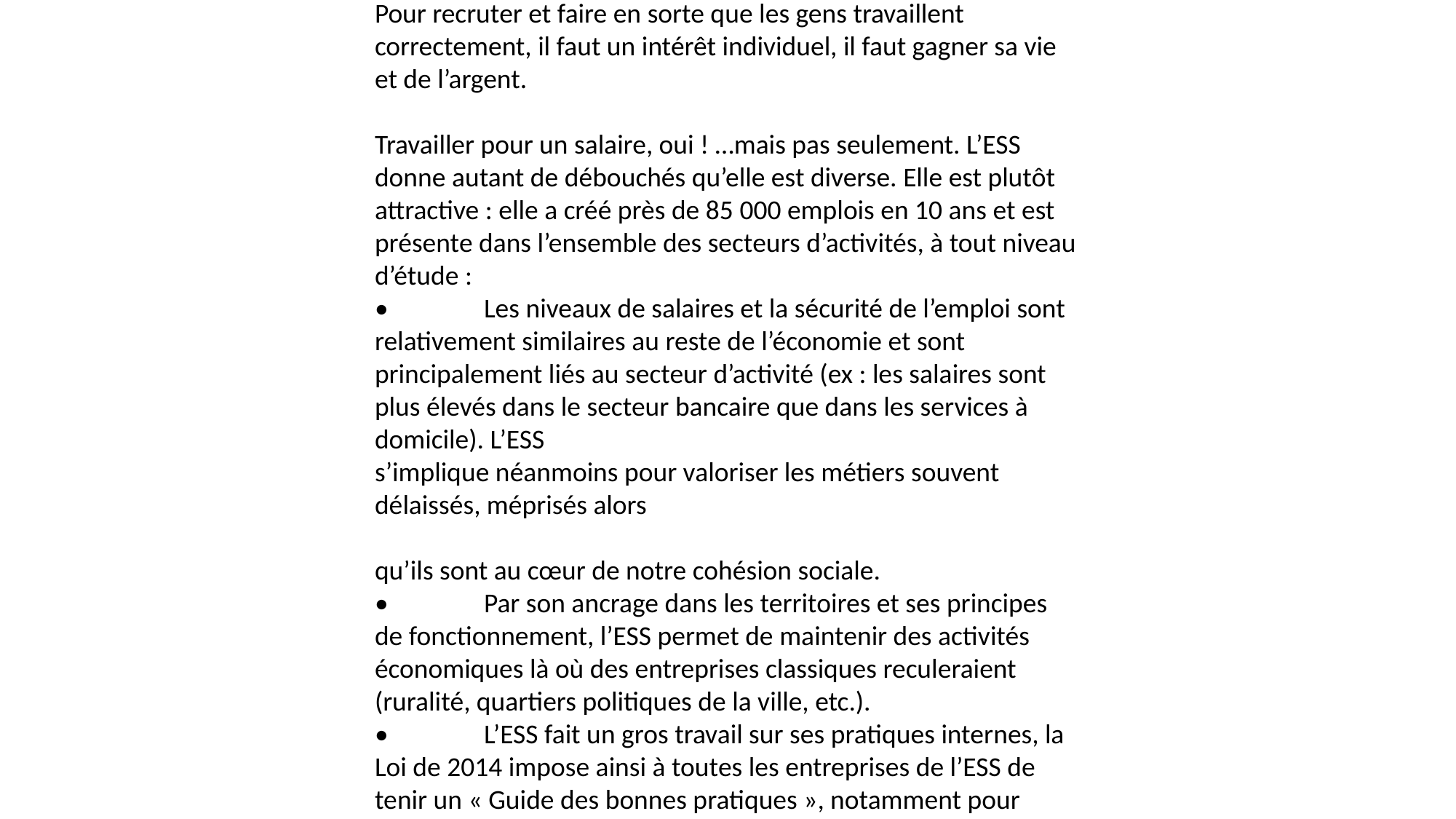

Pour recruter et faire en sorte que les gens travaillent correctement, il faut un intérêt individuel, il faut gagner sa vie et de l’argent.

Travailler pour un salaire, oui ! …mais pas seulement. L’ESS donne autant de débouchés qu’elle est diverse. Elle est plutôt attractive : elle a créé près de 85 000 emplois en 10 ans et est présente dans l’ensemble des secteurs d’activités, à tout niveau d’étude :
•	Les niveaux de salaires et la sécurité de l’emploi sont relativement similaires au reste de l’économie et sont principalement liés au secteur d’activité (ex : les salaires sont plus élevés dans le secteur bancaire que dans les services à domicile). L’ESS
s’implique néanmoins pour valoriser les métiers souvent délaissés, méprisés alors

qu’ils sont au cœur de notre cohésion sociale.
•	Par son ancrage dans les territoires et ses principes de fonctionnement, l’ESS permet de maintenir des activités économiques là où des entreprises classiques reculeraient (ruralité, quartiers politiques de la ville, etc.).
•	L’ESS fait un gros travail sur ses pratiques internes, la Loi de 2014 impose ainsi à toutes les entreprises de l’ESS de tenir un « Guide des bonnes pratiques », notamment pour améliorer la place des salariés et leur qualité de vie au travail.